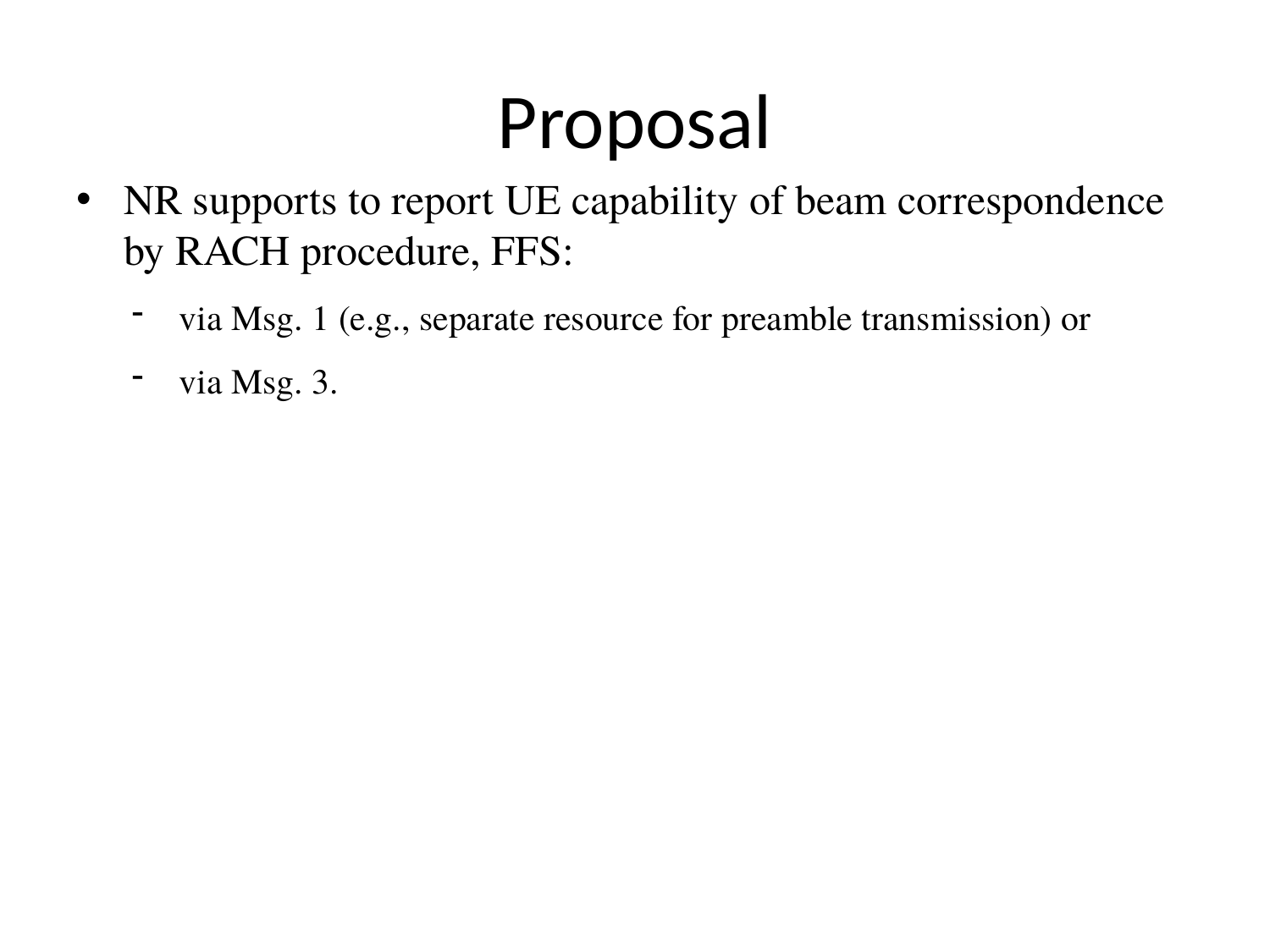

# Proposal
NR supports to report UE capability of beam correspondence by RACH procedure, FFS:
via Msg. 1 (e.g., separate resource for preamble transmission) or
via Msg. 3.